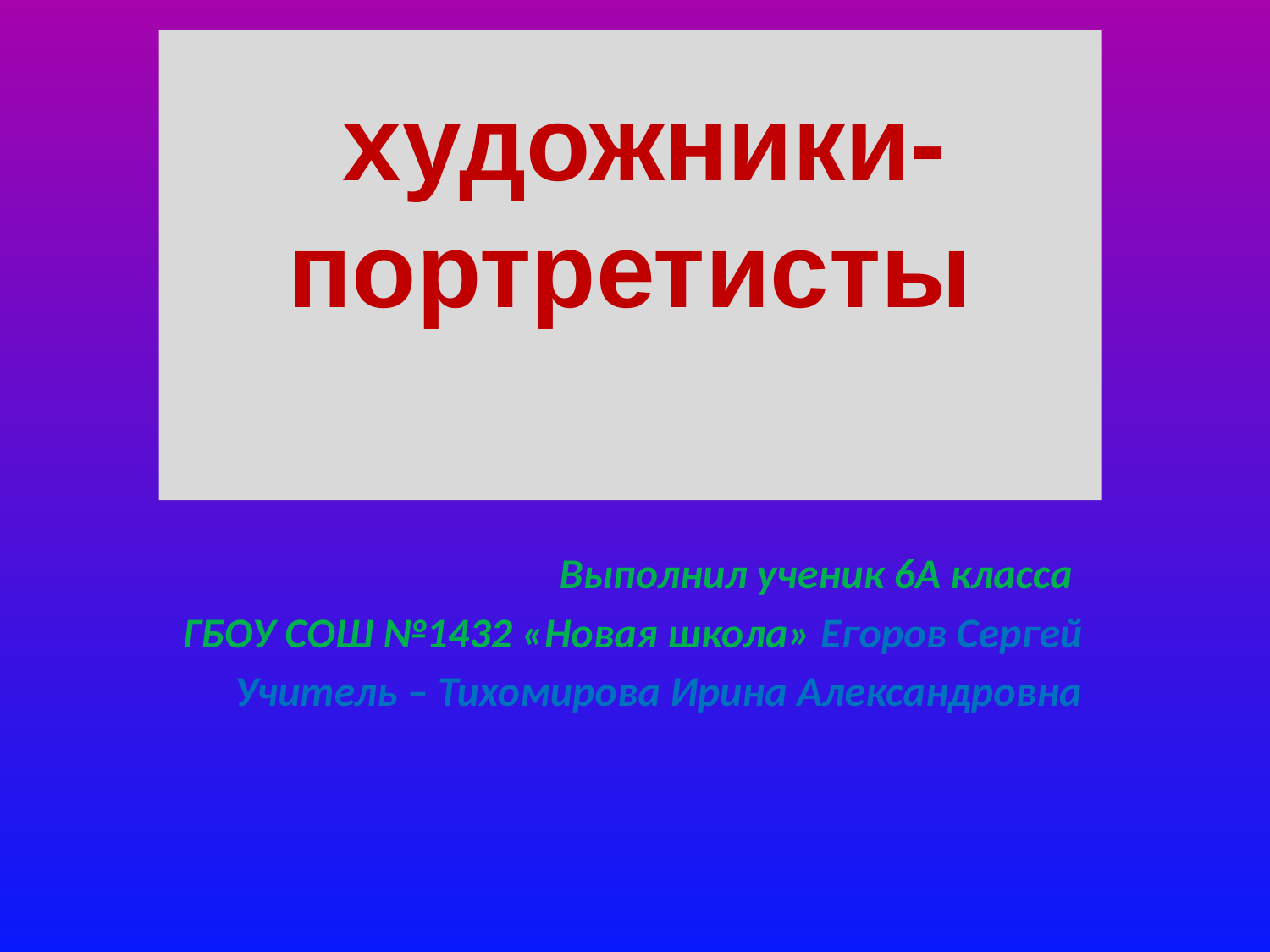

# художники- портретисты
Выполнил ученик 6А класса
ГБОУ СОШ №1432 «Новая школа» Егоров Сергей
Учитель – Тихомирова Ирина Александровна